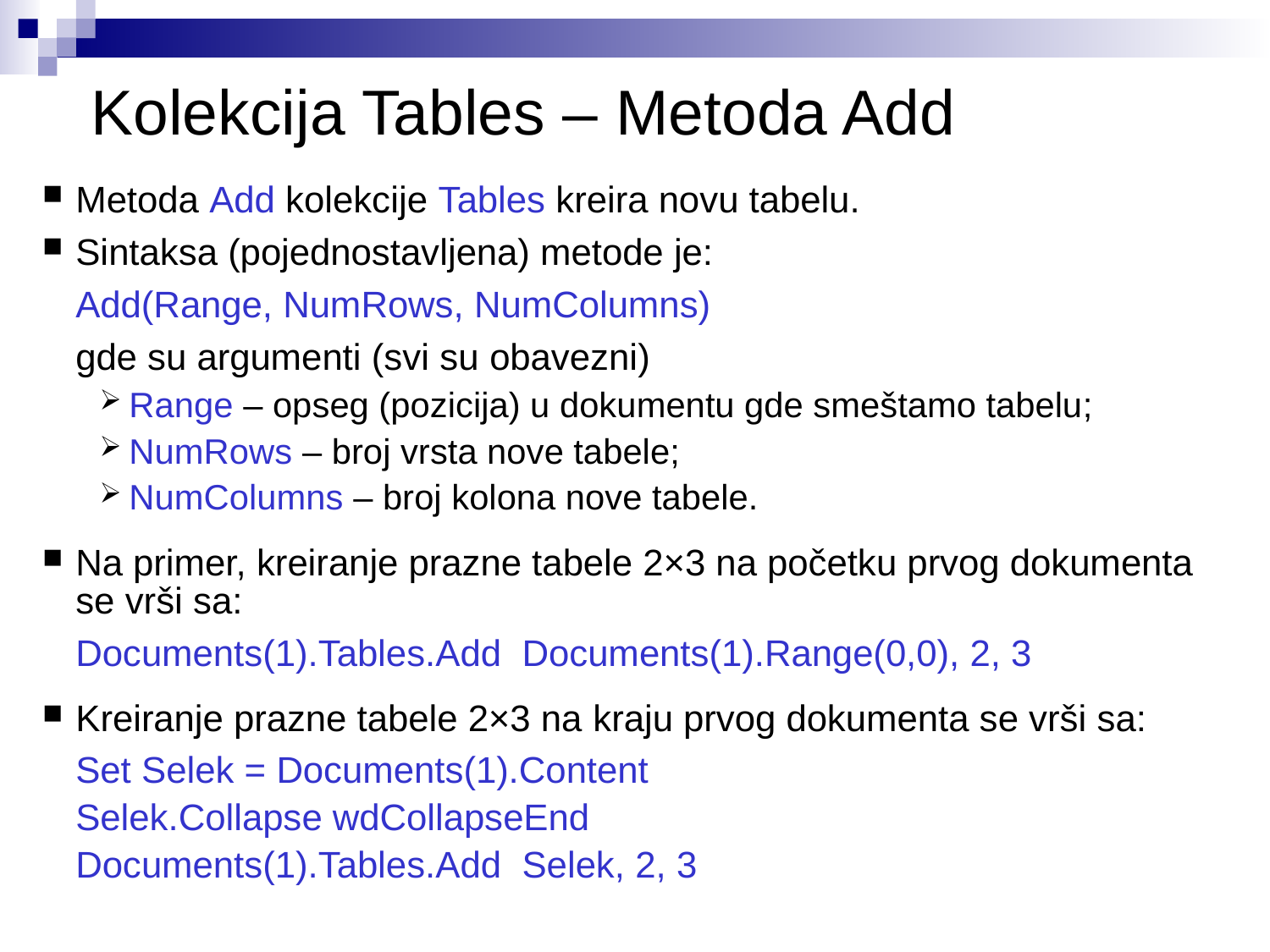

# Kolekcija Tables – Metoda Add
Metoda Add kolekcije Tables kreira novu tabelu.
Sintaksa (pojednostavljena) metode je:
	Add(Range, NumRows, NumColumns)
	gde su argumenti (svi su obavezni)
Range – opseg (pozicija) u dokumentu gde smeštamo tabelu;
NumRows – broj vrsta nove tabele;
NumColumns – broj kolona nove tabele.
Na primer, kreiranje prazne tabele 2×3 na početku prvog dokumenta se vrši sa:
	Documents(1).Tables.Add  Documents(1).Range(0,0), 2, 3
Kreiranje prazne tabele 2×3 na kraju prvog dokumenta se vrši sa:
	Set Selek = Documents(1).Content
	Selek.Collapse wdCollapseEnd
	Documents(1).Tables.Add  Selek, 2, 3